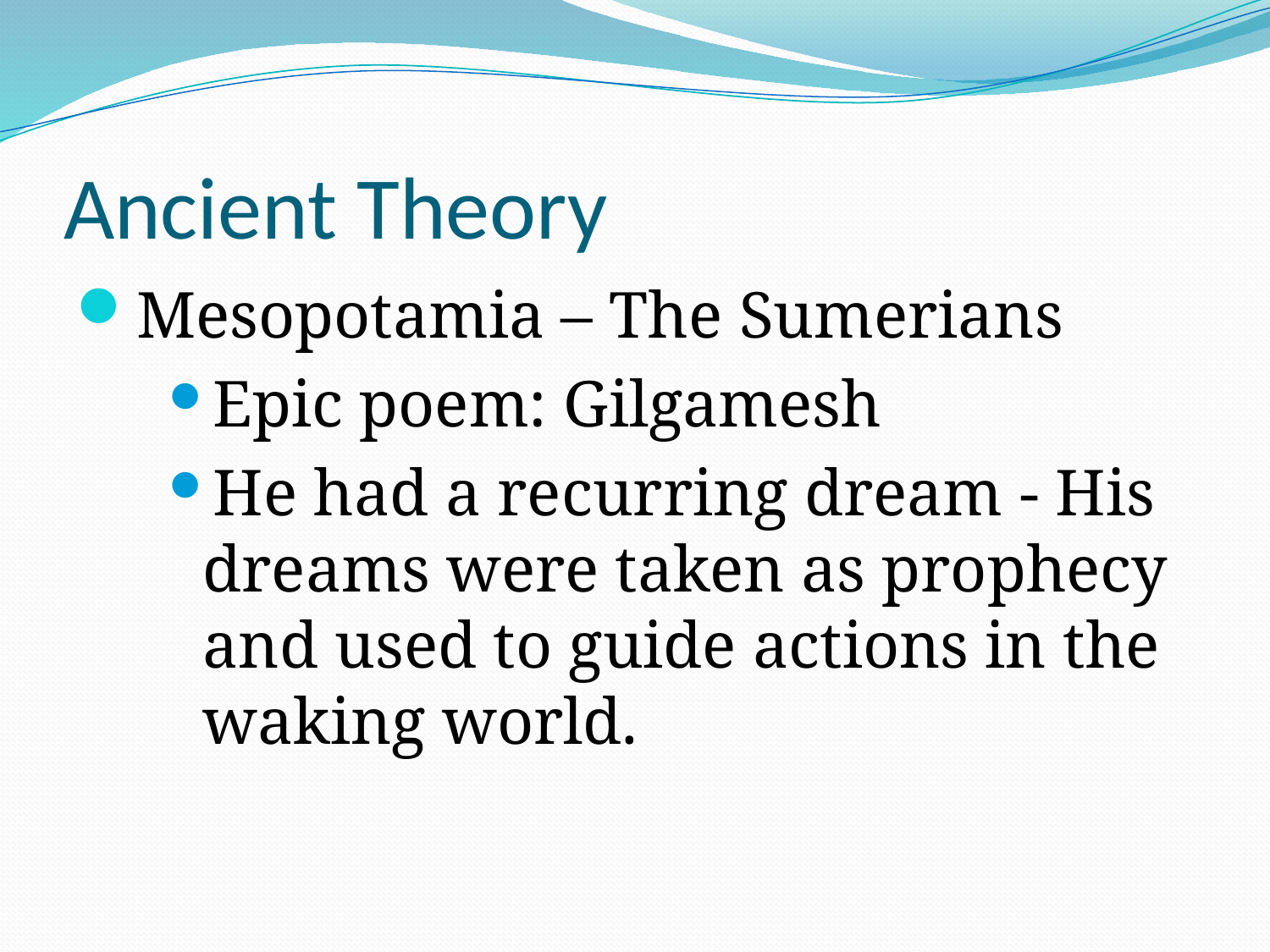

# Ancient Theory
Mesopotamia – The Sumerians
Epic poem: Gilgamesh
He had a recurring dream - His dreams were taken as prophecy and used to guide actions in the waking world.